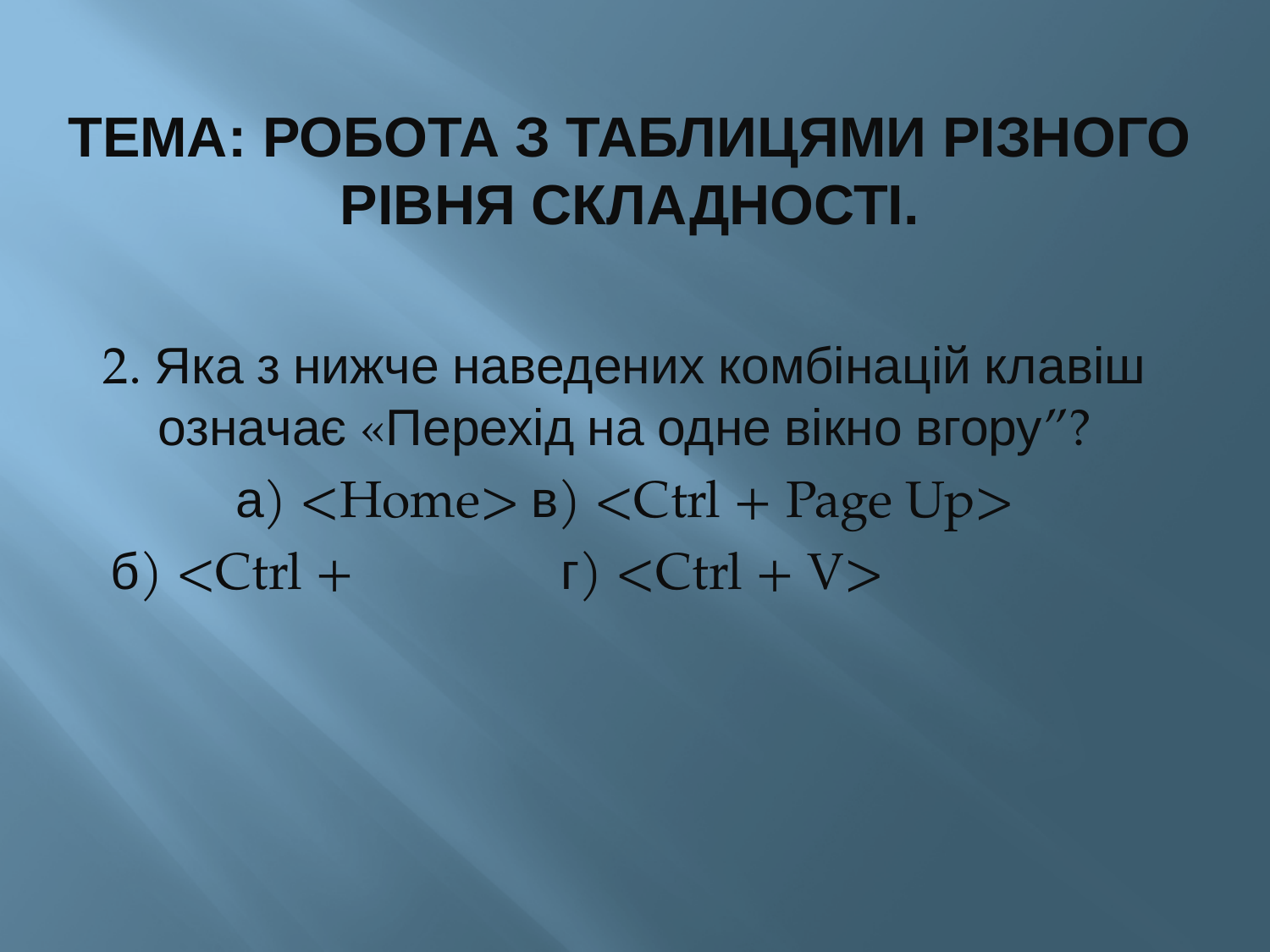

# ТЕМА: Робота з таблицями різного рівня складності.
2. Яка з нижче наведених комбінацій клавіш означає «Перехід на одне вікно вгору”?
 а) <Home>		в) <Ctrl + Page Up>
 б) <Ctrl +  	            г) <Ctrl + V>